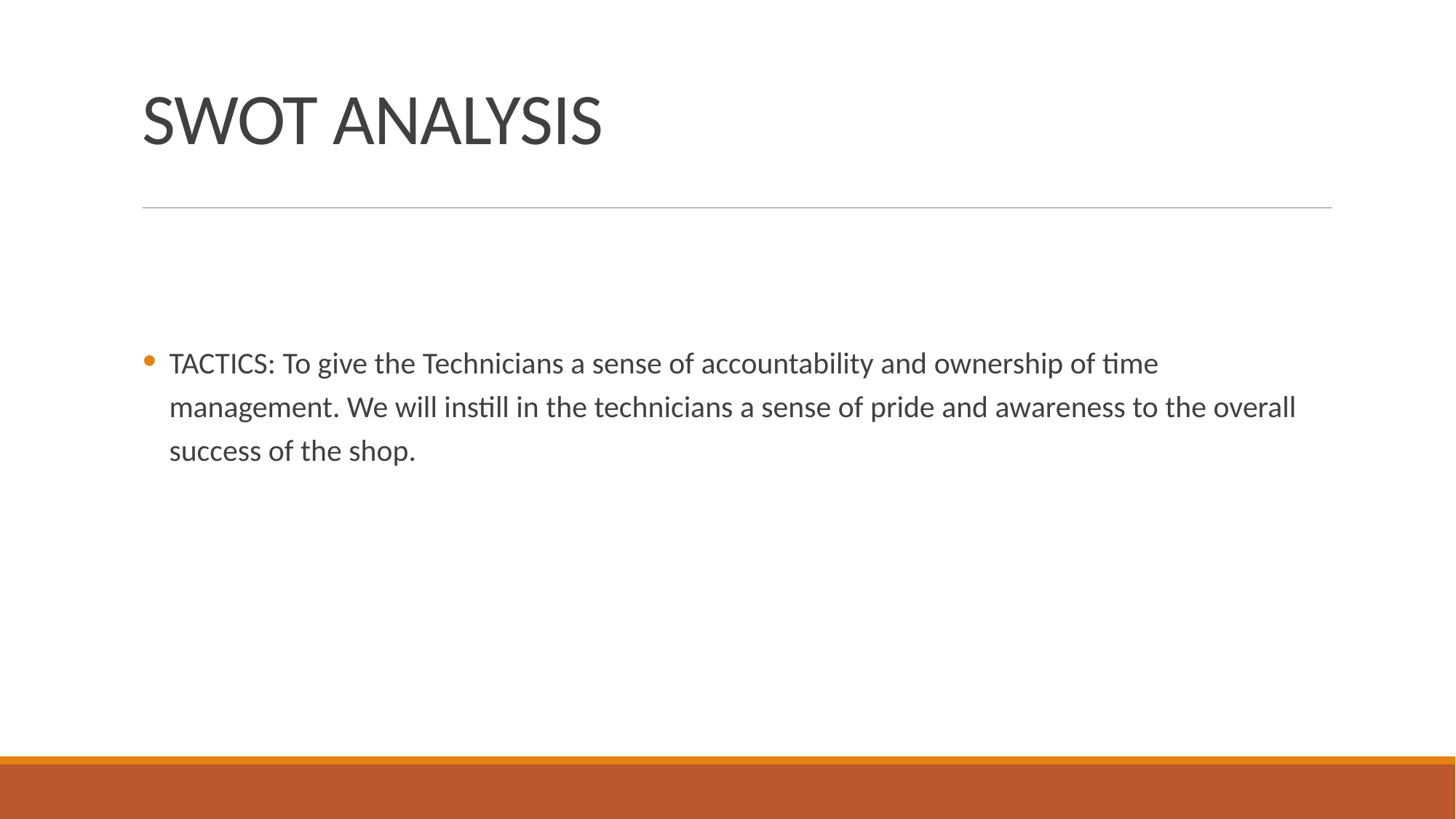

# SWOT ANALYSIS
TACTICS: To give the Technicians a sense of accountability and ownership of time management. We will instill in the technicians a sense of pride and awareness to the overall success of the shop.